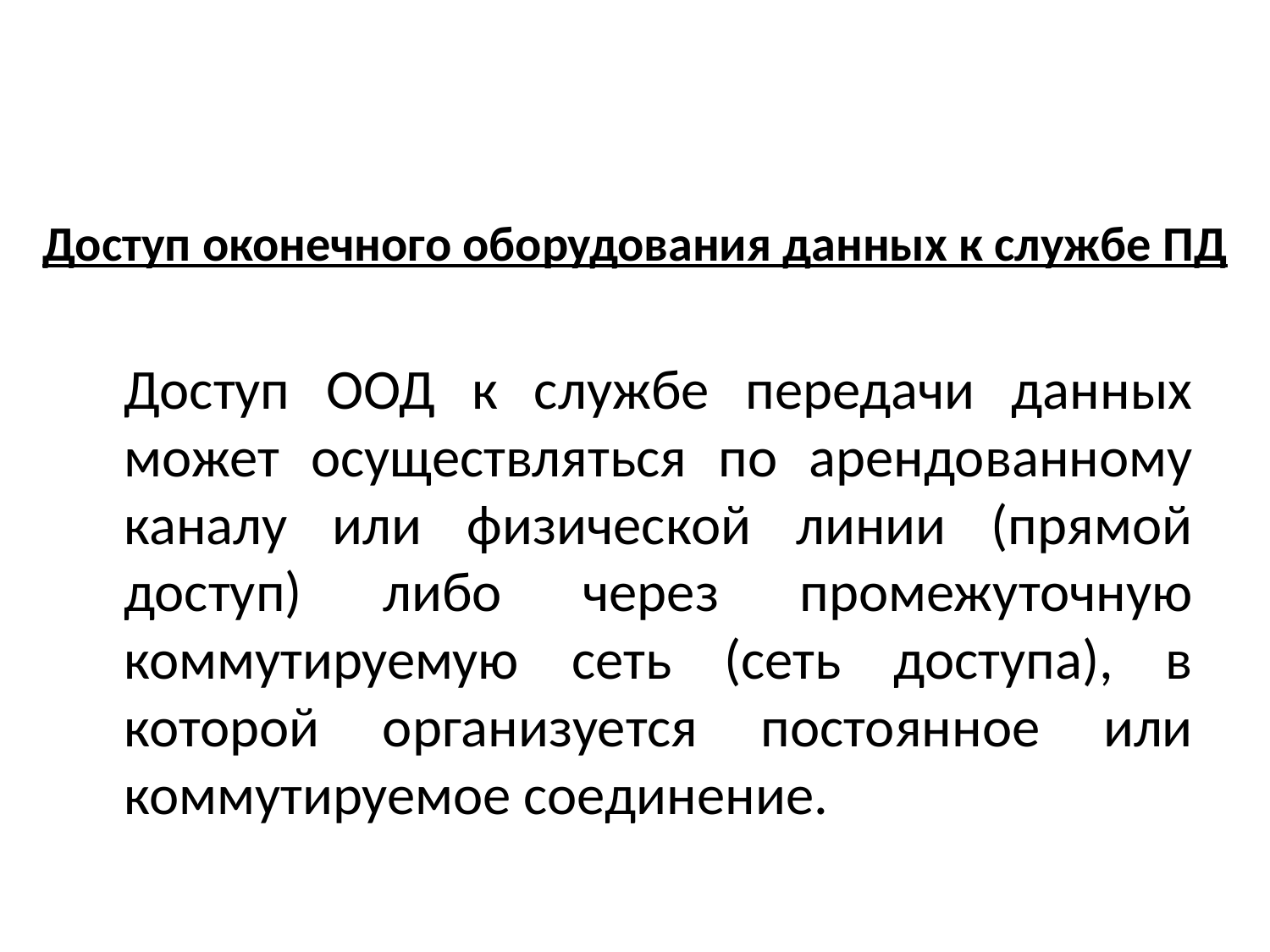

# Доступ оконечного оборудования данных к службе ПД
	Доступ ООД к службе передачи данных может осуществляться по арендованному каналу или физической линии (прямой доступ) либо через промежуточную коммутируемую сеть (сеть доступа), в которой организуется постоянное или коммутируемое соединение.